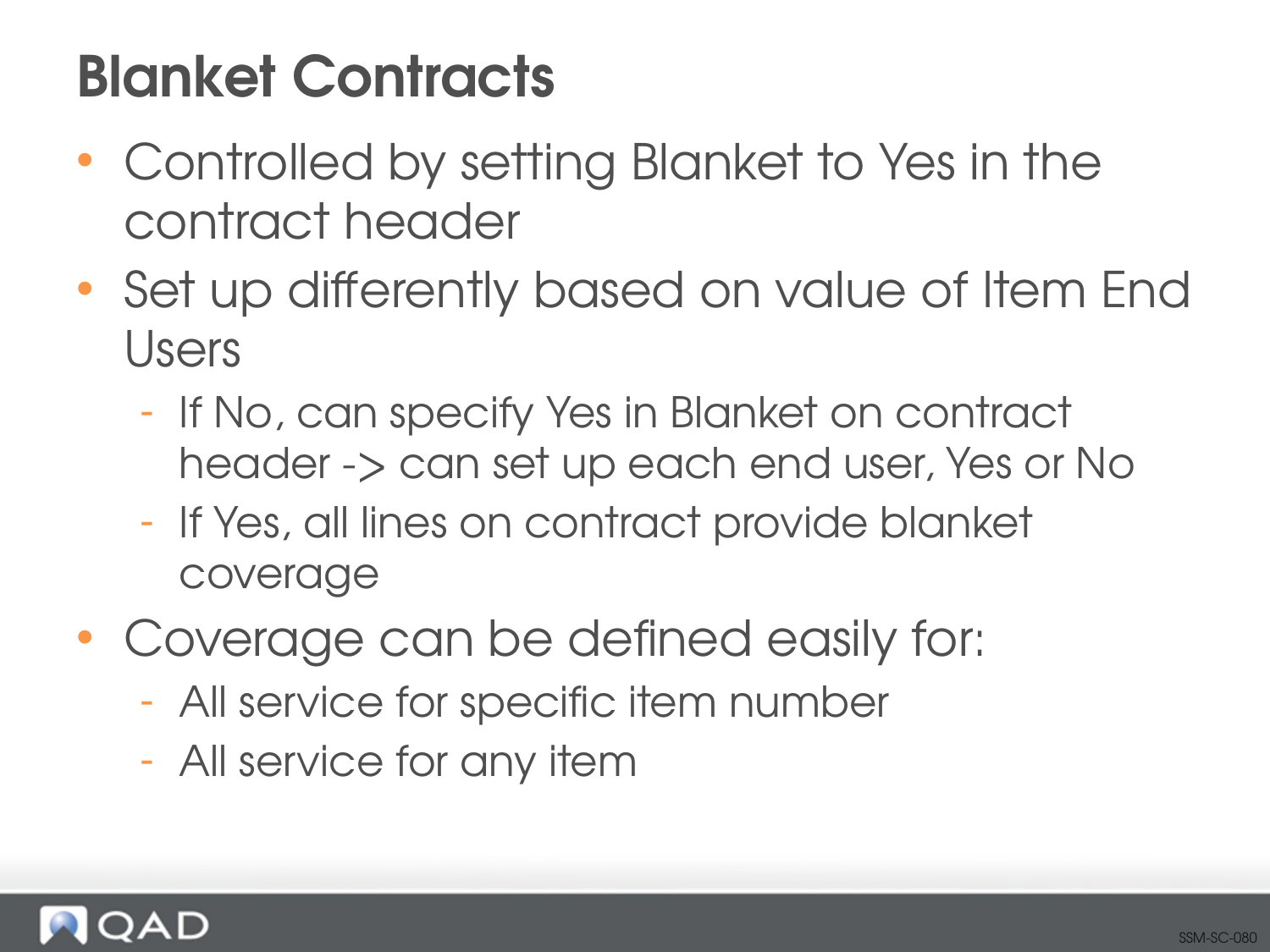

# Blanket Contracts
Controlled by setting Blanket to Yes in the contract header
Set up differently based on value of Item End Users
If No, can specify Yes in Blanket on contract header -> can set up each end user, Yes or No
If Yes, all lines on contract provide blanket coverage
Coverage can be defined easily for:
All service for specific item number
All service for any item

SSM-SC-080